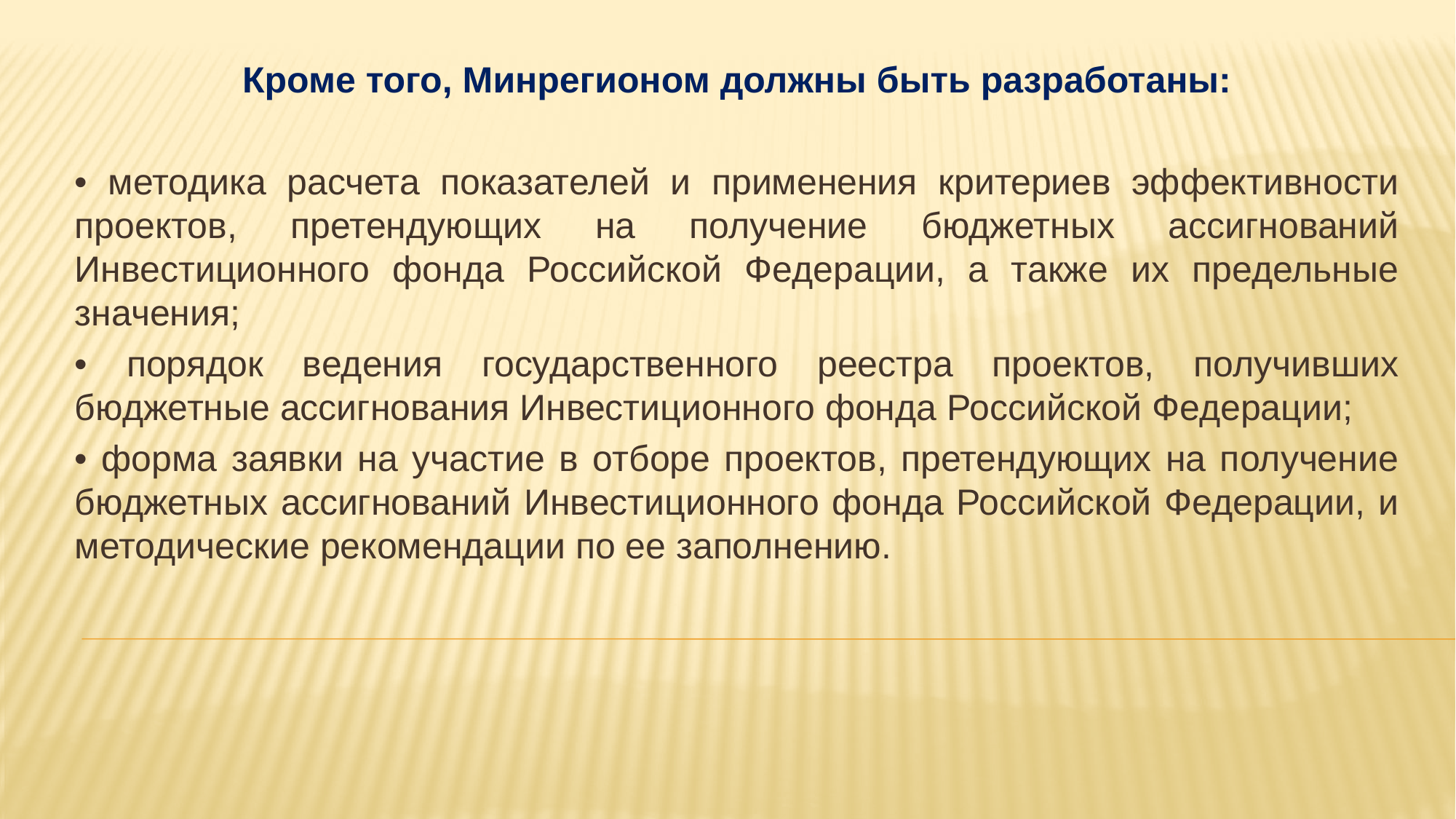

Кроме того, Минрегионом должны быть разработаны:

• методика расчета показателей и применения критериев эффективности проектов, претендующих на получение бюджетных ассигнований Инвестиционного фонда Российской Федерации, а также их предельные значения;
• порядок ведения государственного реестра проектов, получивших бюджетные ассигнования Инвестиционного фонда Российской Федерации;
• форма заявки на участие в отборе проектов, претендующих на получение бюджетных ассигнований Инвестиционного фонда Российской Федерации, и методические рекомендации по ее заполнению.